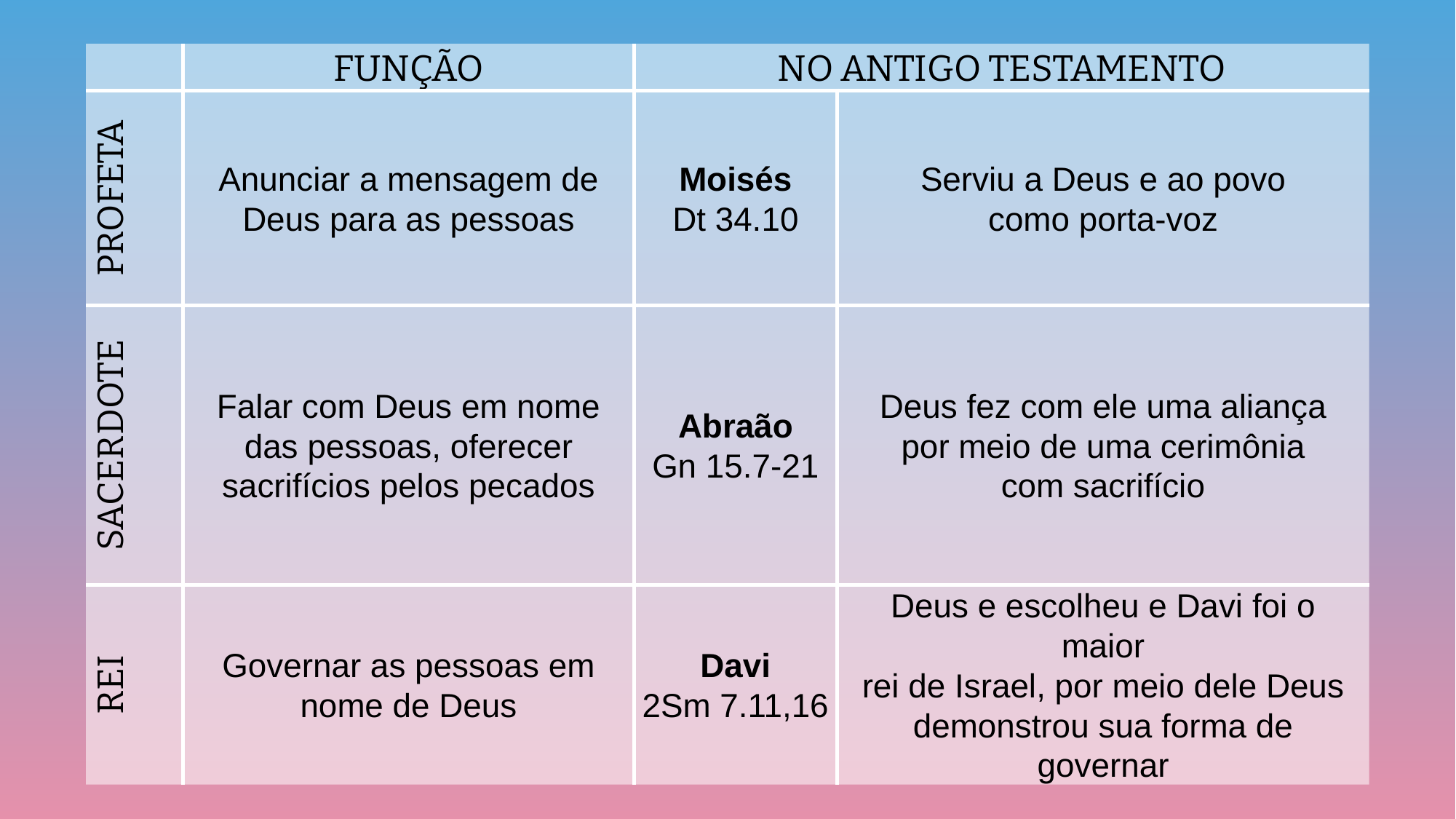

|  | FUNÇÃO | NO ANTIGO TESTAMENTO |  |
| --- | --- | --- | --- |
| PROFETA | Anunciar a mensagem de Deus para as pessoas | Moisés Dt 34.10 | Serviu a Deus e ao povo como porta-voz |
| SACERDOTE | Falar com Deus em nome das pessoas, oferecer sacrifícios pelos pecados | Abraão Gn 15.7-21 | Deus fez com ele uma aliança por meio de uma cerimônia com sacrifício |
| REI | Governar as pessoas em nome de Deus | Davi 2Sm 7.11,16 | Deus e escolheu e Davi foi o maior rei de Israel, por meio dele Deus demonstrou sua forma de governar |